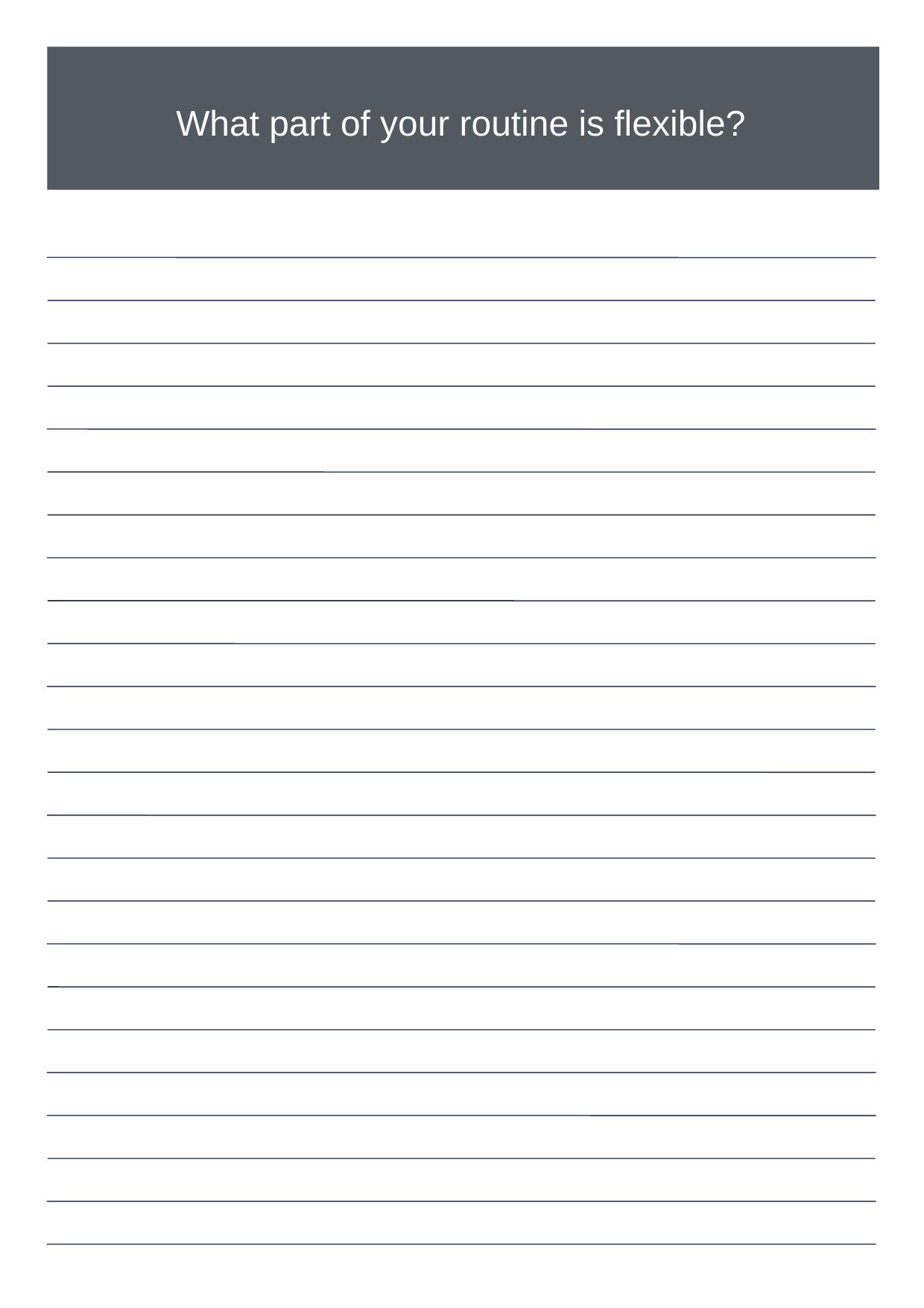

What part of your routine is flexible?